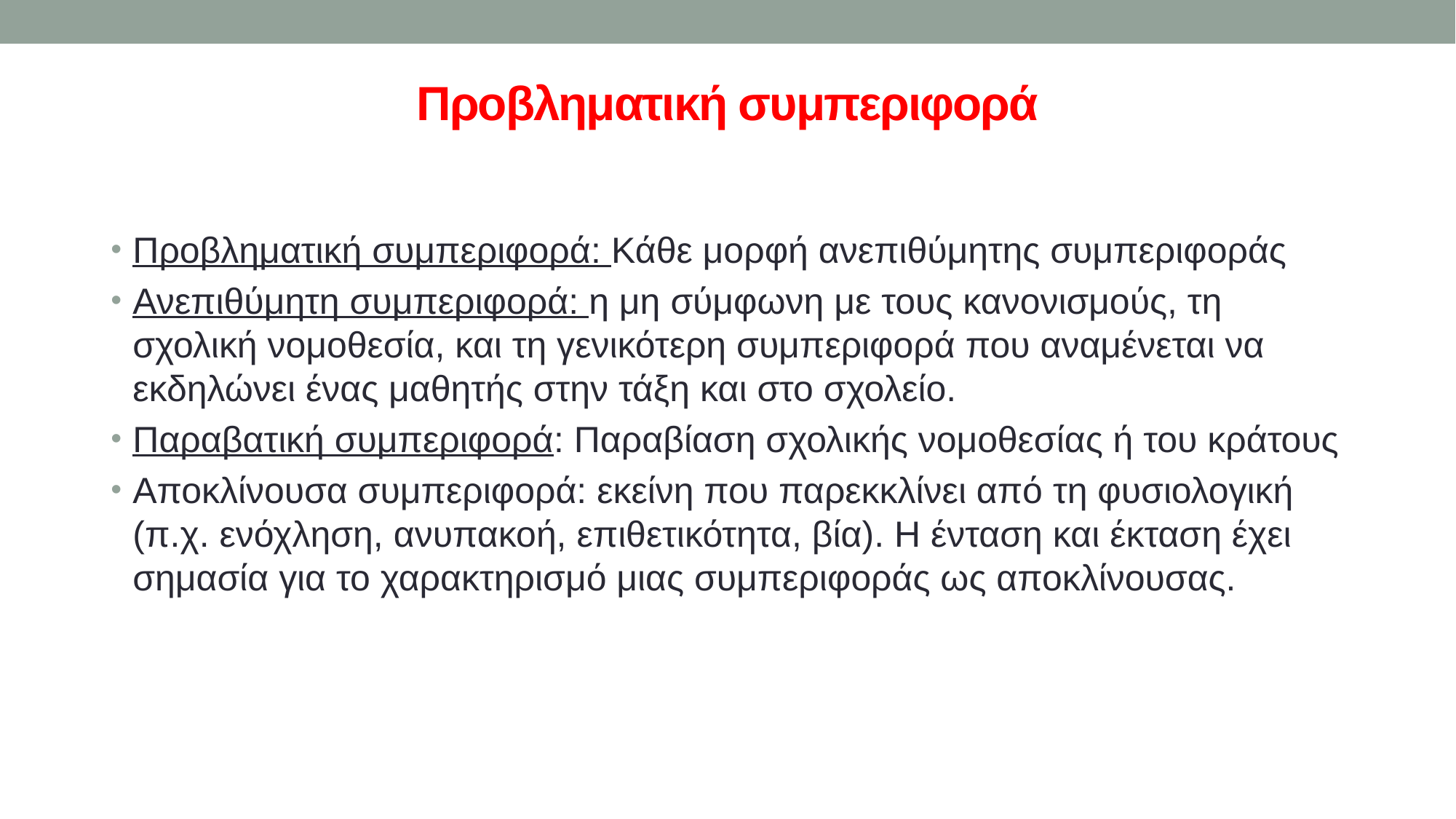

# Προβληματική συμπεριφορά
Προβληματική συμπεριφορά: Κάθε μορφή ανεπιθύμητης συμπεριφοράς
Ανεπιθύμητη συμπεριφορά: η μη σύμφωνη με τους κανονισμούς, τη σχολική νομοθεσία, και τη γενικότερη συμπεριφορά που αναμένεται να εκδηλώνει ένας μαθητής στην τάξη και στο σχολείο.
Παραβατική συμπεριφορά: Παραβίαση σχολικής νομοθεσίας ή του κράτους
Αποκλίνουσα συμπεριφορά: εκείνη που παρεκκλίνει από τη φυσιολογική (π.χ. ενόχληση, ανυπακοή, επιθετικότητα, βία). Η ένταση και έκταση έχει σημασία για το χαρακτηρισμό μιας συμπεριφοράς ως αποκλίνουσας.